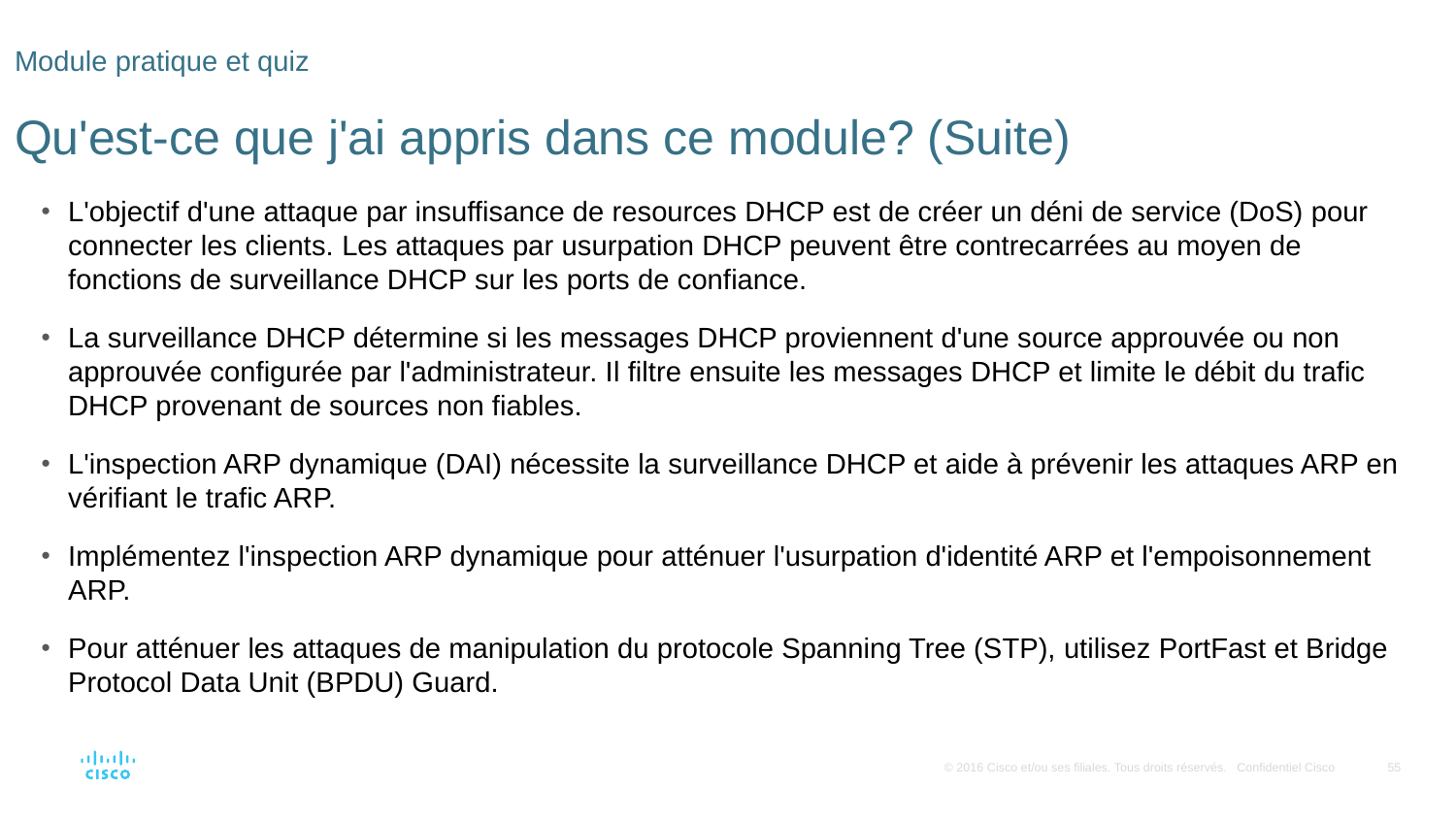

# Module pratique et quiz Qu'est-ce que j'ai appris dans ce module? (Suite)
L'objectif d'une attaque par insuffisance de resources DHCP est de créer un déni de service (DoS) pour connecter les clients. Les attaques par usurpation DHCP peuvent être contrecarrées au moyen de fonctions de surveillance DHCP sur les ports de confiance.
La surveillance DHCP détermine si les messages DHCP proviennent d'une source approuvée ou non approuvée configurée par l'administrateur. Il filtre ensuite les messages DHCP et limite le débit du trafic DHCP provenant de sources non fiables.
L'inspection ARP dynamique (DAI) nécessite la surveillance DHCP et aide à prévenir les attaques ARP en vérifiant le trafic ARP.
Implémentez l'inspection ARP dynamique pour atténuer l'usurpation d'identité ARP et l'empoisonnement ARP.
Pour atténuer les attaques de manipulation du protocole Spanning Tree (STP), utilisez PortFast et Bridge Protocol Data Unit (BPDU) Guard.